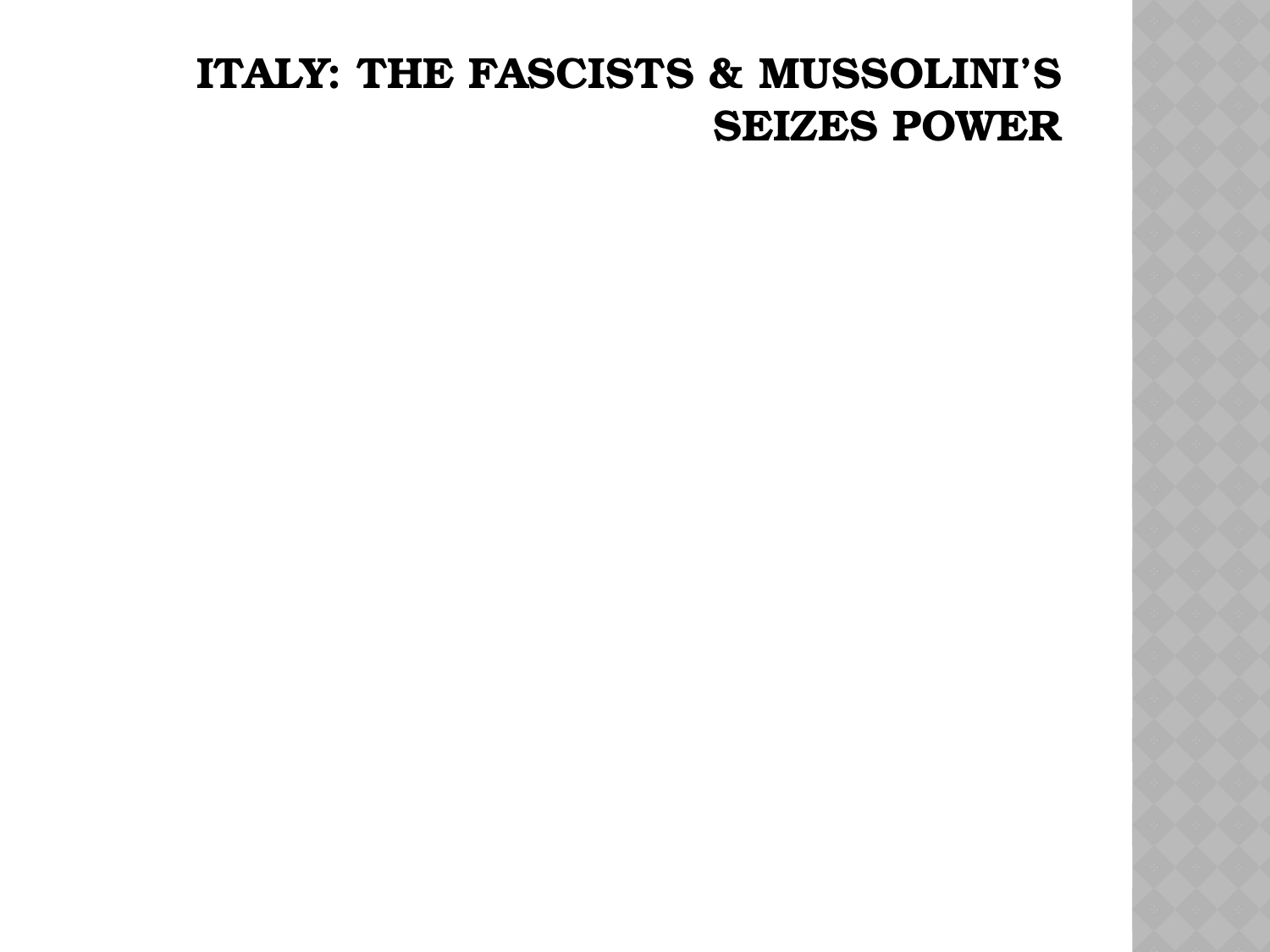

# Italy: the fascists & Mussolini’s seizes power